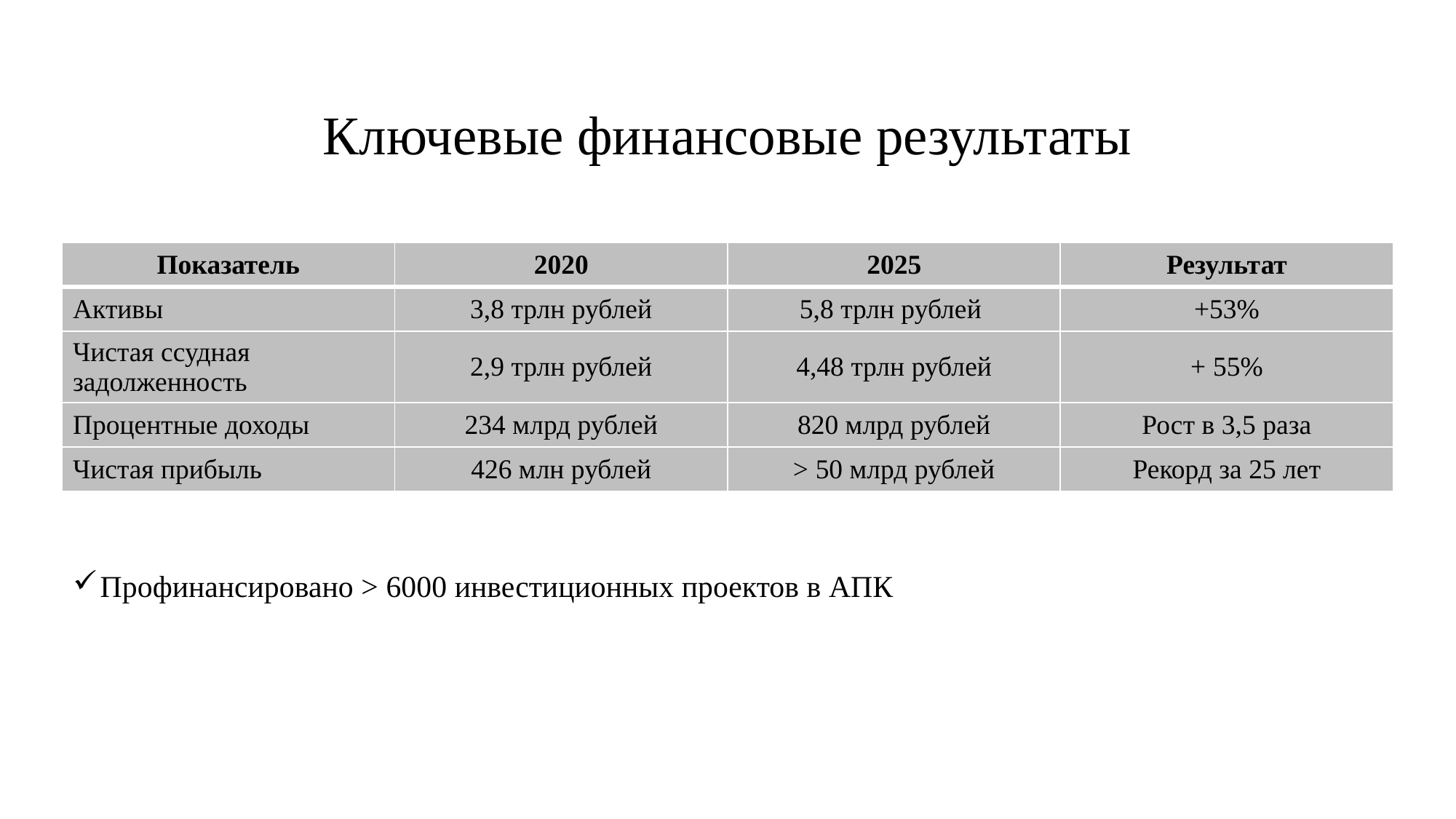

# Ключевые финансовые результаты
| Показатель | 2020 | 2025 | Результат |
| --- | --- | --- | --- |
| Активы | 3,8 трлн рублей | 5,8 трлн рублей | +53% |
| Чистая ссудная задолженность | 2,9 трлн рублей | 4,48 трлн рублей | + 55% |
| Процентные доходы | 234 млрд рублей | 820 млрд рублей | Рост в 3,5 раза |
| Чистая прибыль | 426 млн рублей | > 50 млрд рублей | Рекорд за 25 лет |
Профинансировано > 6000 инвестиционных проектов в АПК